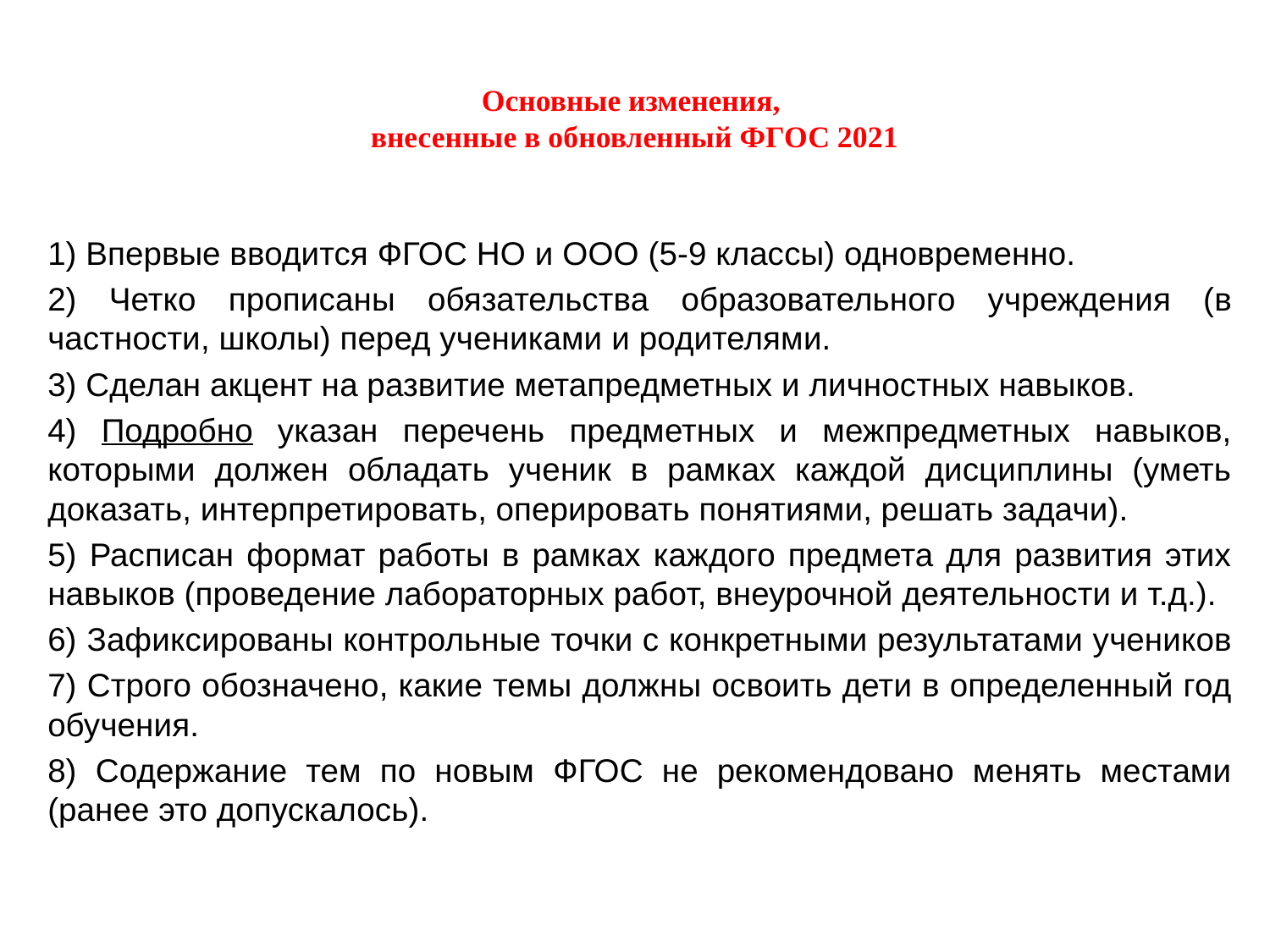

# Основные изменения, внесенные в обновленный ФГОС 2021
1) Впервые вводится ФГОС НО и ООО (5-9 классы) одновременно.
2) Четко прописаны обязательства образовательного учреждения (в частности, школы) перед учениками и родителями.
3) Сделан акцент на развитие метапредметных и личностных навыков.
4) Подробно указан перечень предметных и межпредметных навыков, которыми должен обладать ученик в рамках каждой дисциплины (уметь доказать, интерпретировать, оперировать понятиями, решать задачи).
5) Расписан формат работы в рамках каждого предмета для развития этих навыков (проведение лабораторных работ, внеурочной деятельности и т.д.).
6) Зафиксированы контрольные точки с конкретными результатами учеников
7) Строго обозначено, какие темы должны освоить дети в определенный год обучения.
8) Содержание тем по новым ФГОС не рекомендовано менять местами (ранее это допускалось).